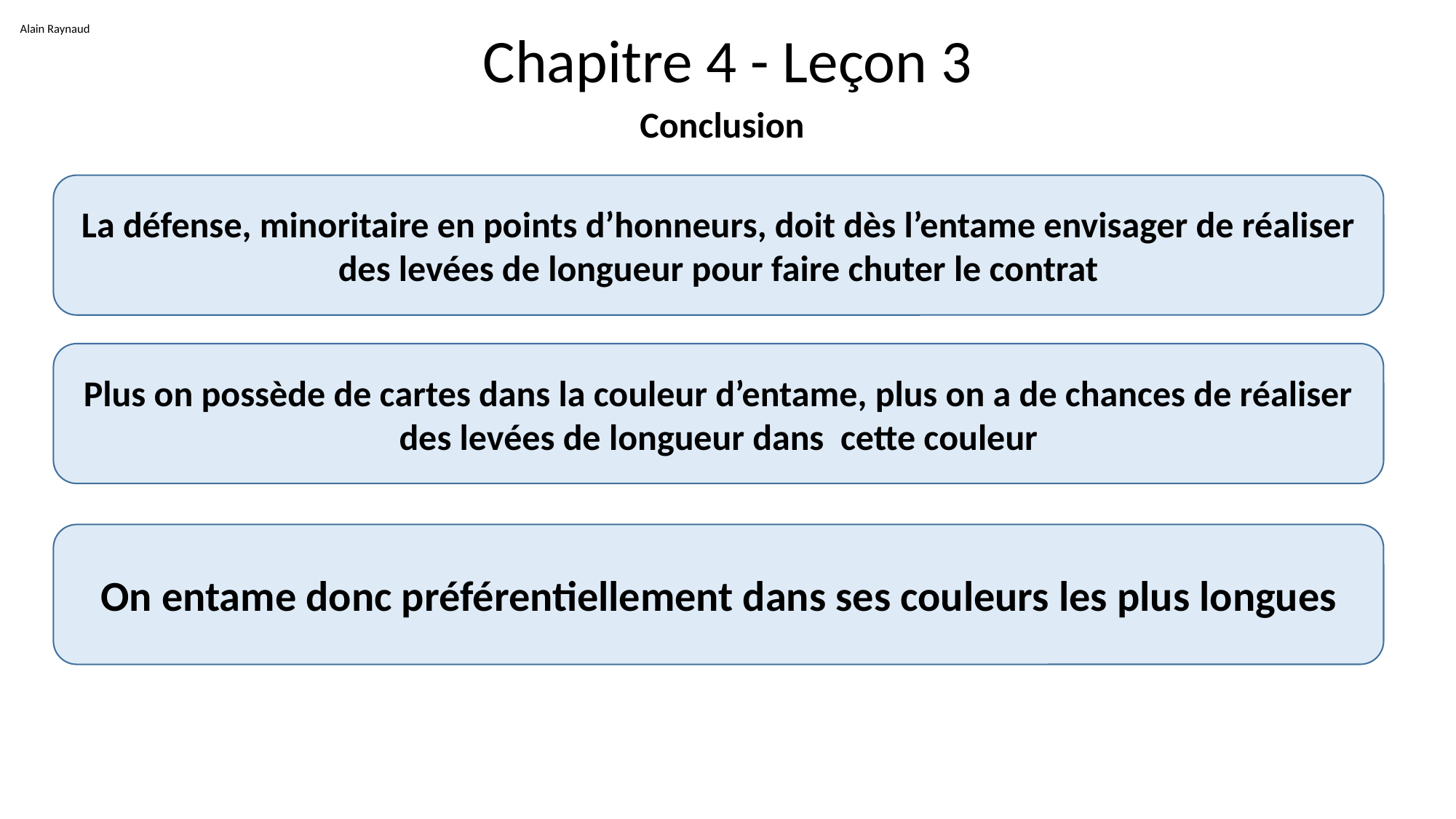

Alain Raynaud
# Chapitre 4 - Leçon 3
Conclusion

La défense, minoritaire en points d’honneurs, doit dès l’entame envisager de réaliser des levées de longueur pour faire chuter le contrat
Plus on possède de cartes dans la couleur d’entame, plus on a de chances de réaliser des levées de longueur dans  cette couleur
On entame donc préférentiellement dans ses couleurs les plus longues